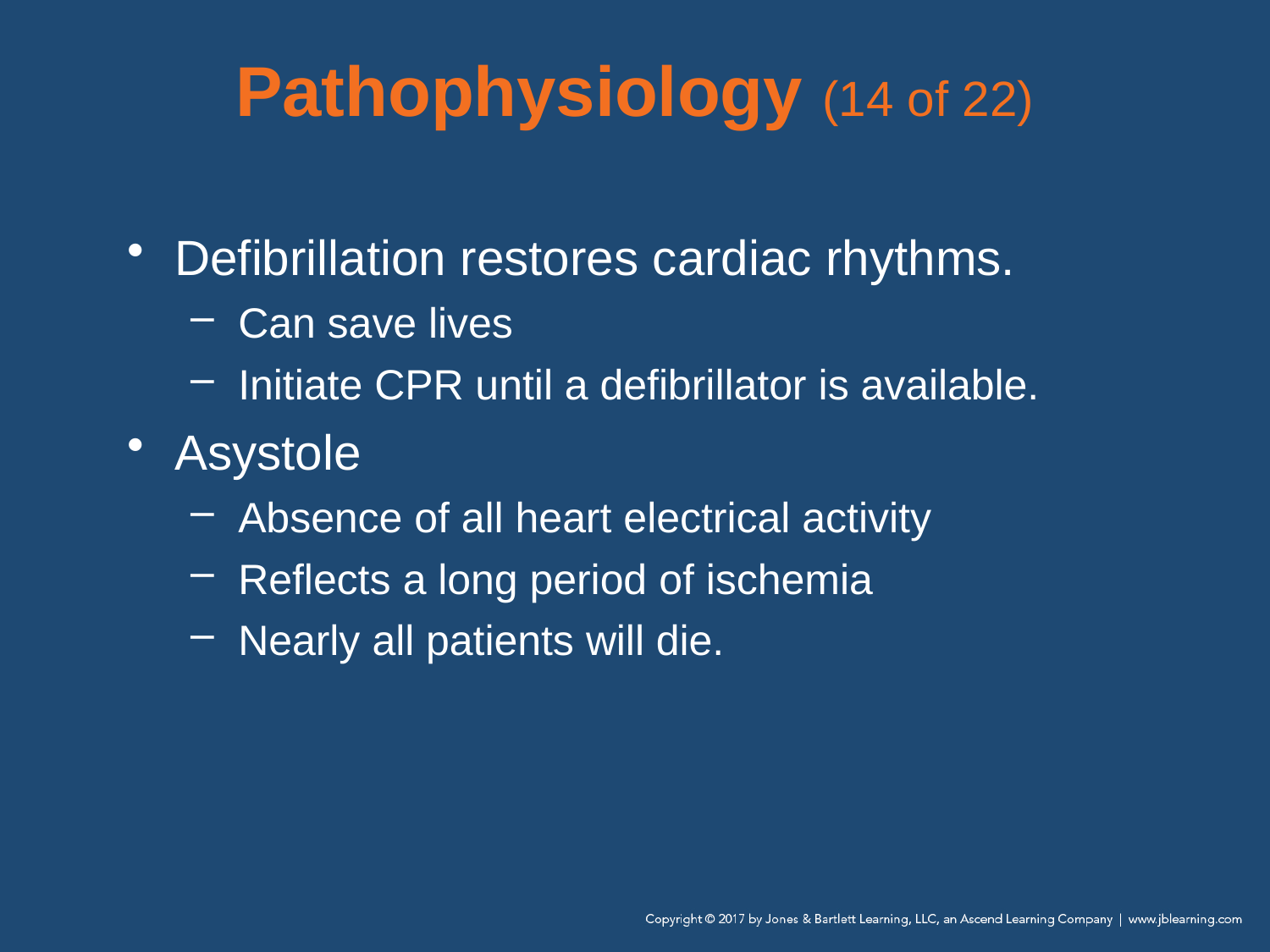

# Pathophysiology (14 of 22)
Defibrillation restores cardiac rhythms.
Can save lives
Initiate CPR until a defibrillator is available.
Asystole
Absence of all heart electrical activity
Reflects a long period of ischemia
Nearly all patients will die.